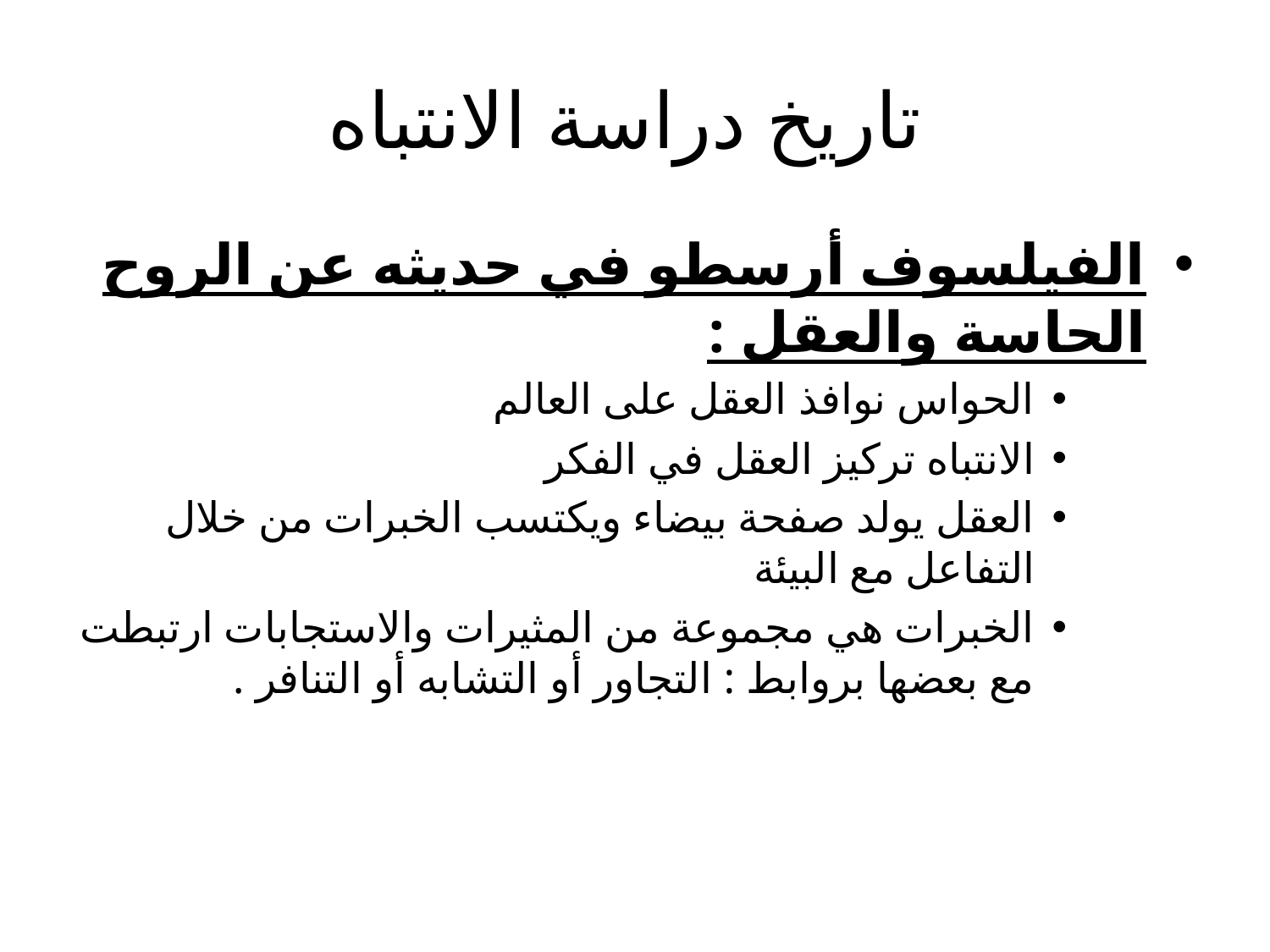

# تاريخ دراسة الانتباه
الفيلسوف أرسطو في حديثه عن الروح الحاسة والعقل :
الحواس نوافذ العقل على العالم
الانتباه تركيز العقل في الفكر
العقل يولد صفحة بيضاء ويكتسب الخبرات من خلال التفاعل مع البيئة
الخبرات هي مجموعة من المثيرات والاستجابات ارتبطت مع بعضها بروابط : التجاور أو التشابه أو التنافر .